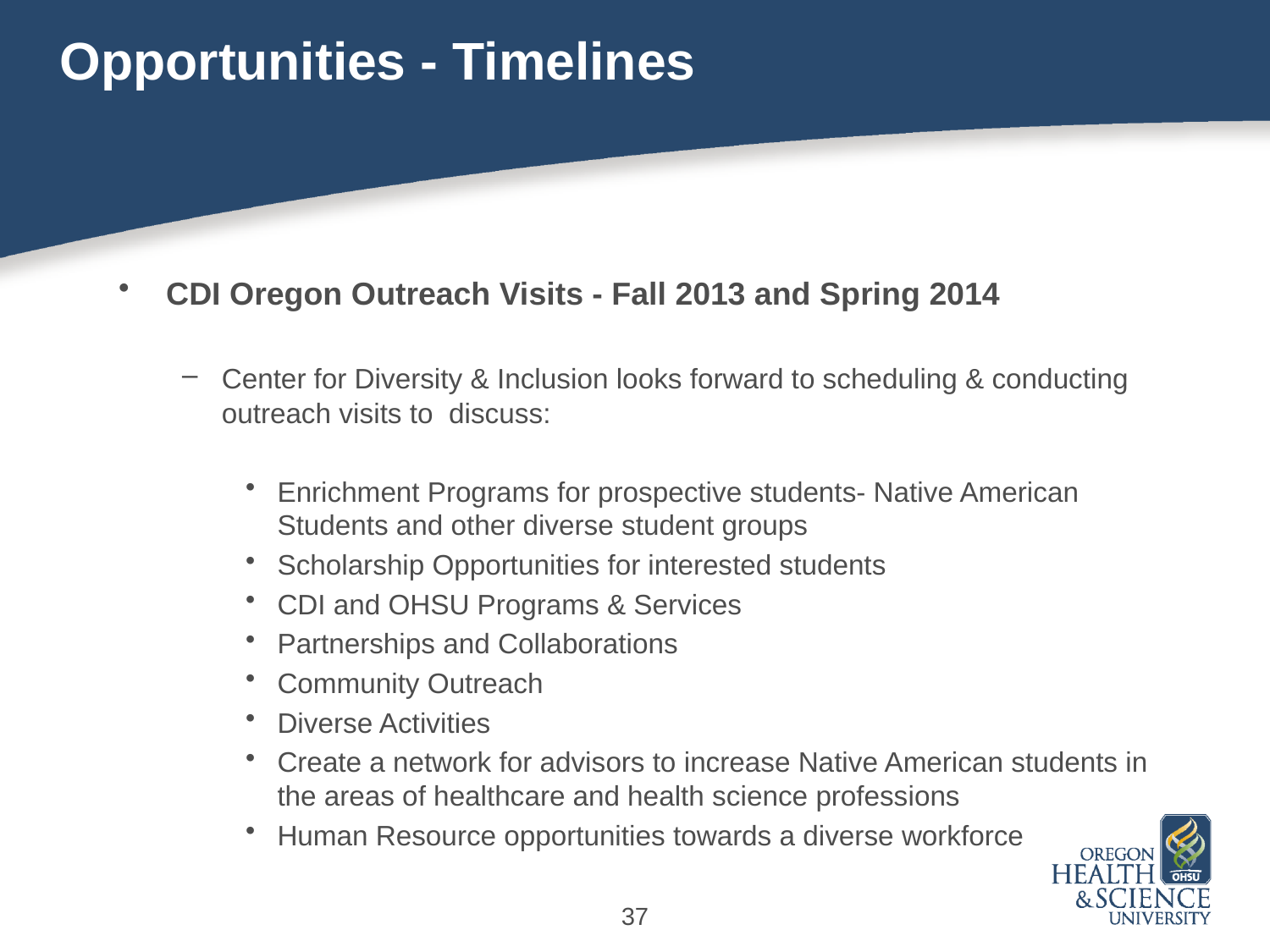

# Opportunities - Timelines

CDI Oregon Outreach Visits - Fall 2013 and Spring 2014

Center for Diversity & Inclusion looks forward to scheduling & conducting outreach visits to  discuss:

Enrichment Programs for prospective students- Native American Students and other diverse student groups
Scholarship Opportunities for interested students
CDI and OHSU Programs & Services
Partnerships and Collaborations
Community Outreach
Diverse Activities
Create a network for advisors to increase Native American students in the areas of healthcare and health science professions
Human Resource opportunities towards a diverse workforce

37